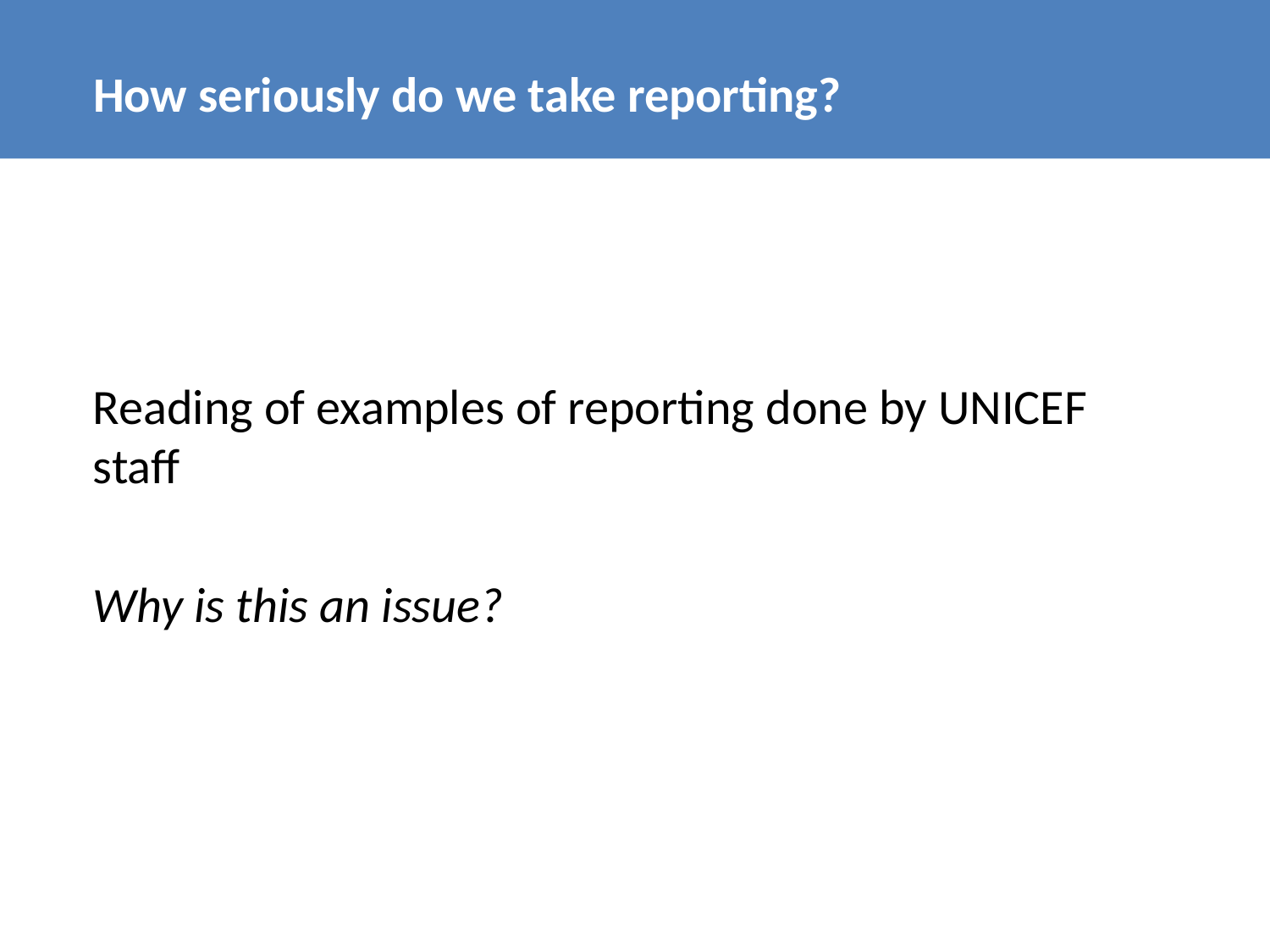

# How seriously do we take reporting?

Reading of examples of reporting done by UNICEF staff

Why is this an issue?